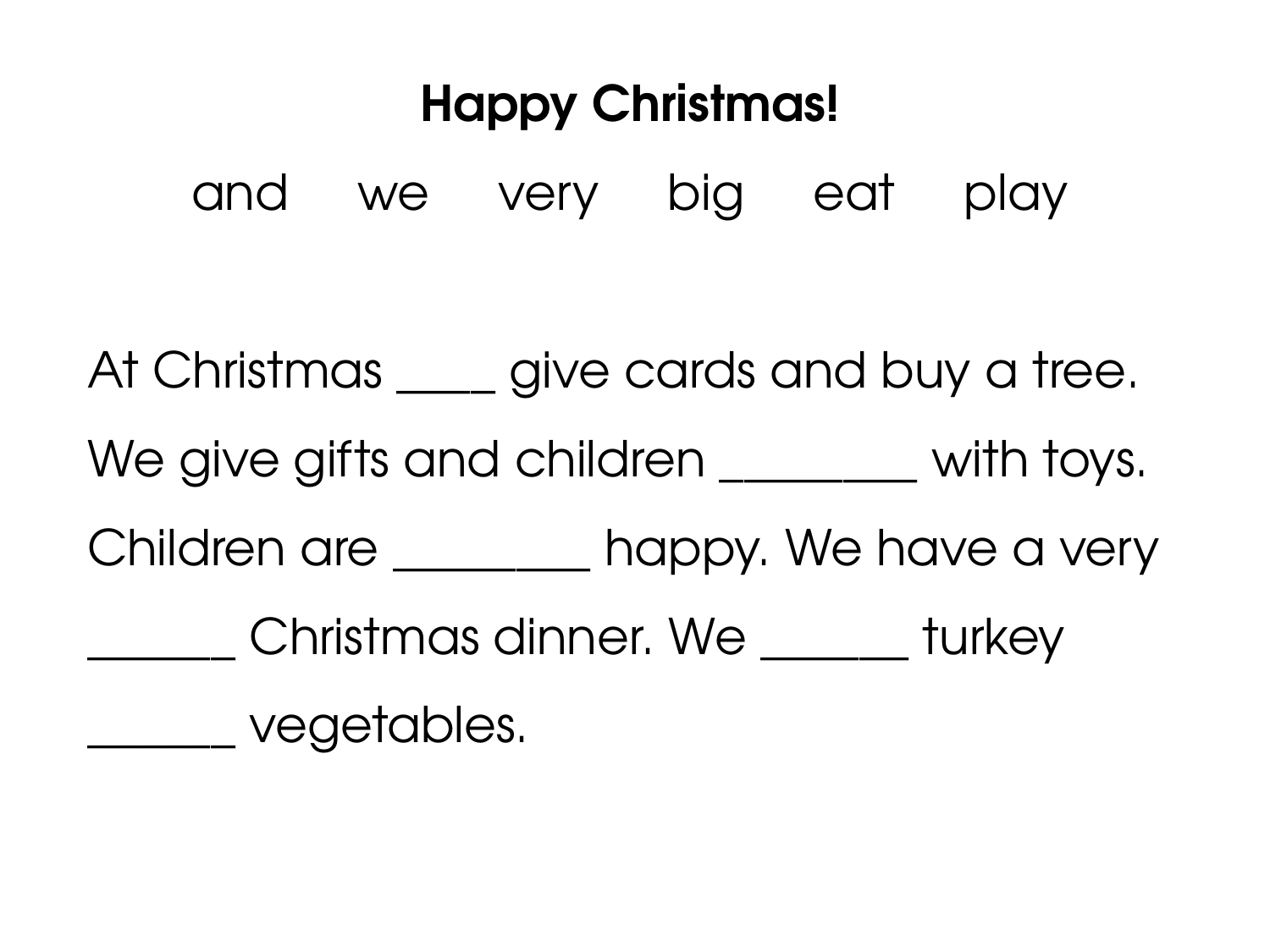

Happy Christmas!
and     we     very     big     eat     play

At Christmas ____ give cards and buy a tree. We give gifts and children ________ with toys. Children are ________ happy. We have a very ______ Christmas dinner. We ______ turkey ______ vegetables.